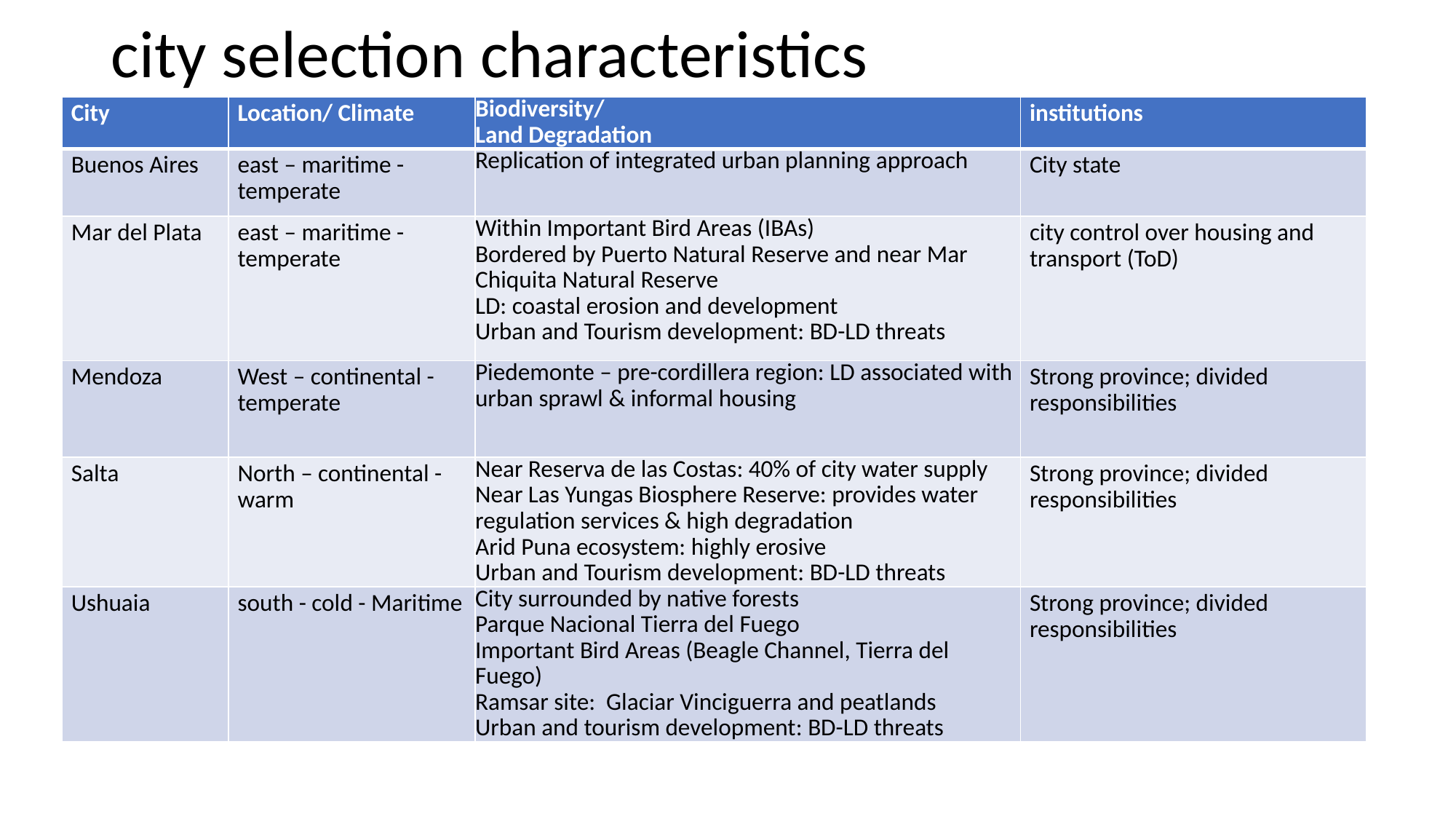

# city selection characteristics
| City | Location/ Climate | Biodiversity/ Land Degradation | institutions |
| --- | --- | --- | --- |
| Buenos Aires | east – maritime - temperate | Replication of integrated urban planning approach | City state |
| Mar del Plata | east – maritime - temperate | Within Important Bird Areas (IBAs) Bordered by Puerto Natural Reserve and near Mar Chiquita Natural Reserve LD: coastal erosion and development Urban and Tourism development: BD-LD threats | city control over housing and transport (ToD) |
| Mendoza | West – continental - temperate | Piedemonte – pre-cordillera region: LD associated with urban sprawl & informal housing | Strong province; divided responsibilities |
| Salta | North – continental - warm | Near Reserva de las Costas: 40% of city water supply Near Las Yungas Biosphere Reserve: provides water regulation services & high degradation Arid Puna ecosystem: highly erosive Urban and Tourism development: BD-LD threats | Strong province; divided responsibilities |
| Ushuaia | south - cold - Maritime | City surrounded by native forests Parque Nacional Tierra del Fuego Important Bird Areas (Beagle Channel, Tierra del Fuego) Ramsar site: Glaciar Vinciguerra and peatlands Urban and tourism development: BD-LD threats | Strong province; divided responsibilities |